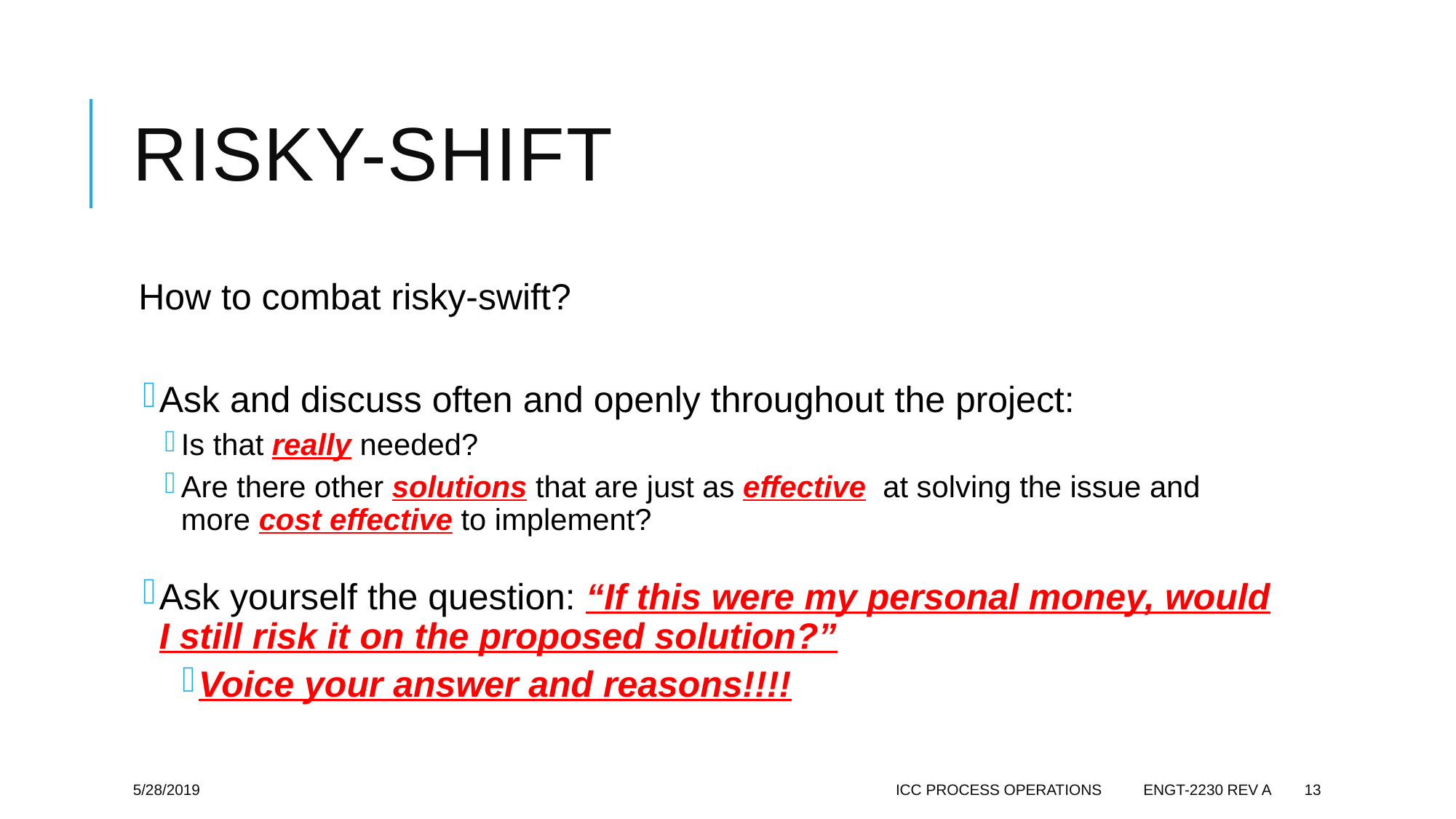

# Risky-Shift
How to combat risky-swift?

Ask and discuss often and openly throughout the project:
Is that really needed?
Are there other solutions that are just as effective  at solving the issue and more cost effective to implement?

Ask yourself the question: “If this were my personal money, would I still risk it on the proposed solution?”
Voice your answer and reasons!!!!

5/28/2019
ICC Process Operations          ENGT-2230 Rev A
13